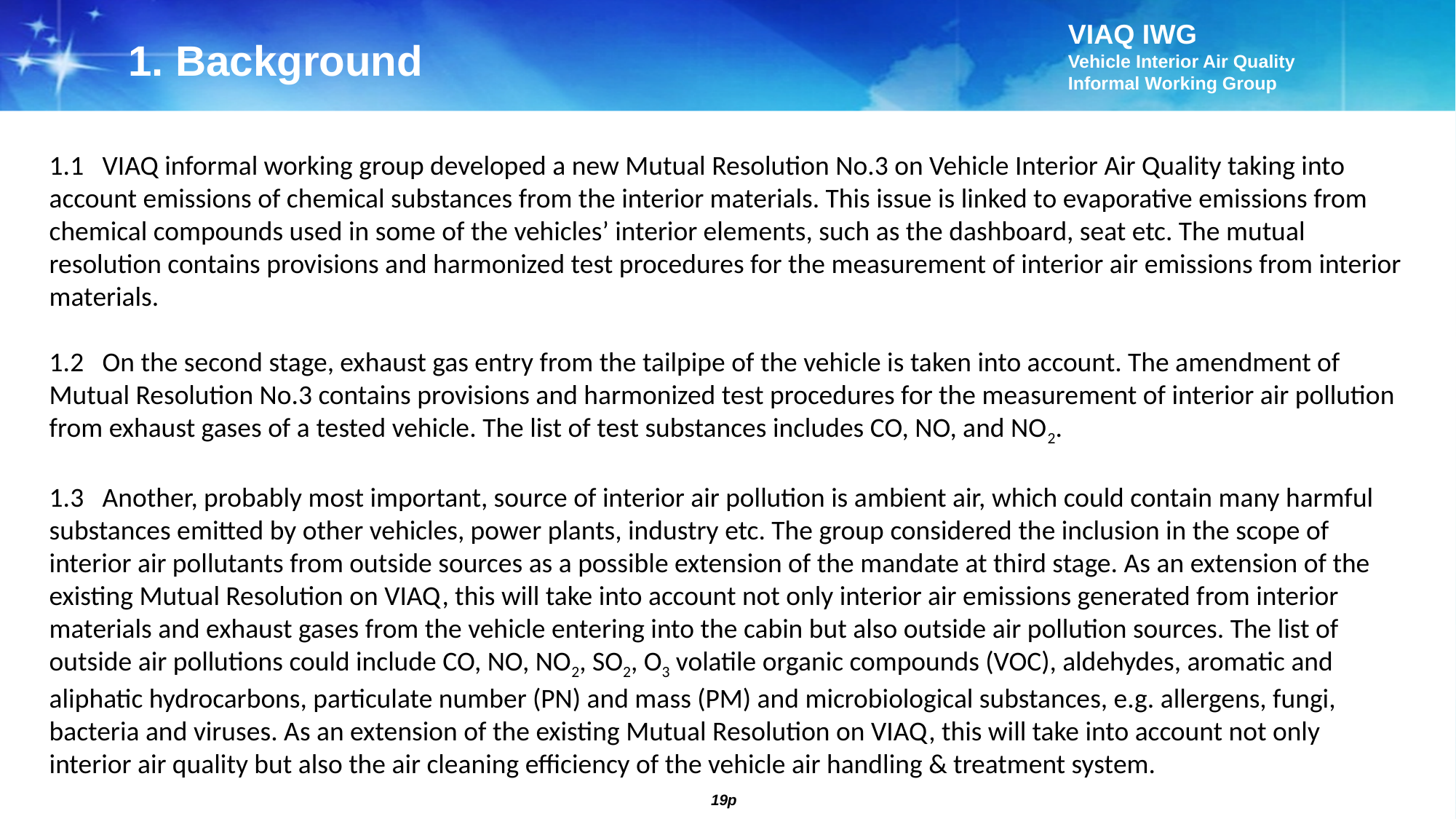

1. Background
1.1   VIAQ informal working group developed a new Mutual Resolution No.3 on Vehicle Interior Air Quality taking into account emissions of chemical substances from the interior materials. This issue is linked to evaporative emissions from chemical compounds used in some of the vehicles’ interior elements, such as the dashboard, seat etc. The mutual resolution contains provisions and harmonized test procedures for the measurement of interior air emissions from interior materials.

1.2   On the second stage, exhaust gas entry from the tailpipe of the vehicle is taken into account. The amendment of Mutual Resolution No.3 contains provisions and harmonized test procedures for the measurement of interior air pollution from exhaust gases of a tested vehicle. The list of test substances includes CO, NO, and NO2.

1.3   Another, probably most important, source of interior air pollution is ambient air, which could contain many harmful substances emitted by other vehicles, power plants, industry etc. The group considered the inclusion in the scope of interior air pollutants from outside sources as a possible extension of the mandate at third stage. As an extension of the existing Mutual Resolution on VIAQ, this will take into account not only interior air emissions generated from interior materials and exhaust gases from the vehicle entering into the cabin but also outside air pollution sources. The list of outside air pollutions could include CO, NO, NO2, SO2, O3 volatile organic compounds (VOC), aldehydes, aromatic and aliphatic hydrocarbons, particulate number (PN) and mass (PM) and microbiological substances, e.g. allergens, fungi, bacteria and viruses. As an extension of the existing Mutual Resolution on VIAQ, this will take into account not only interior air quality but also the air cleaning efficiency of the vehicle air handling & treatment system.